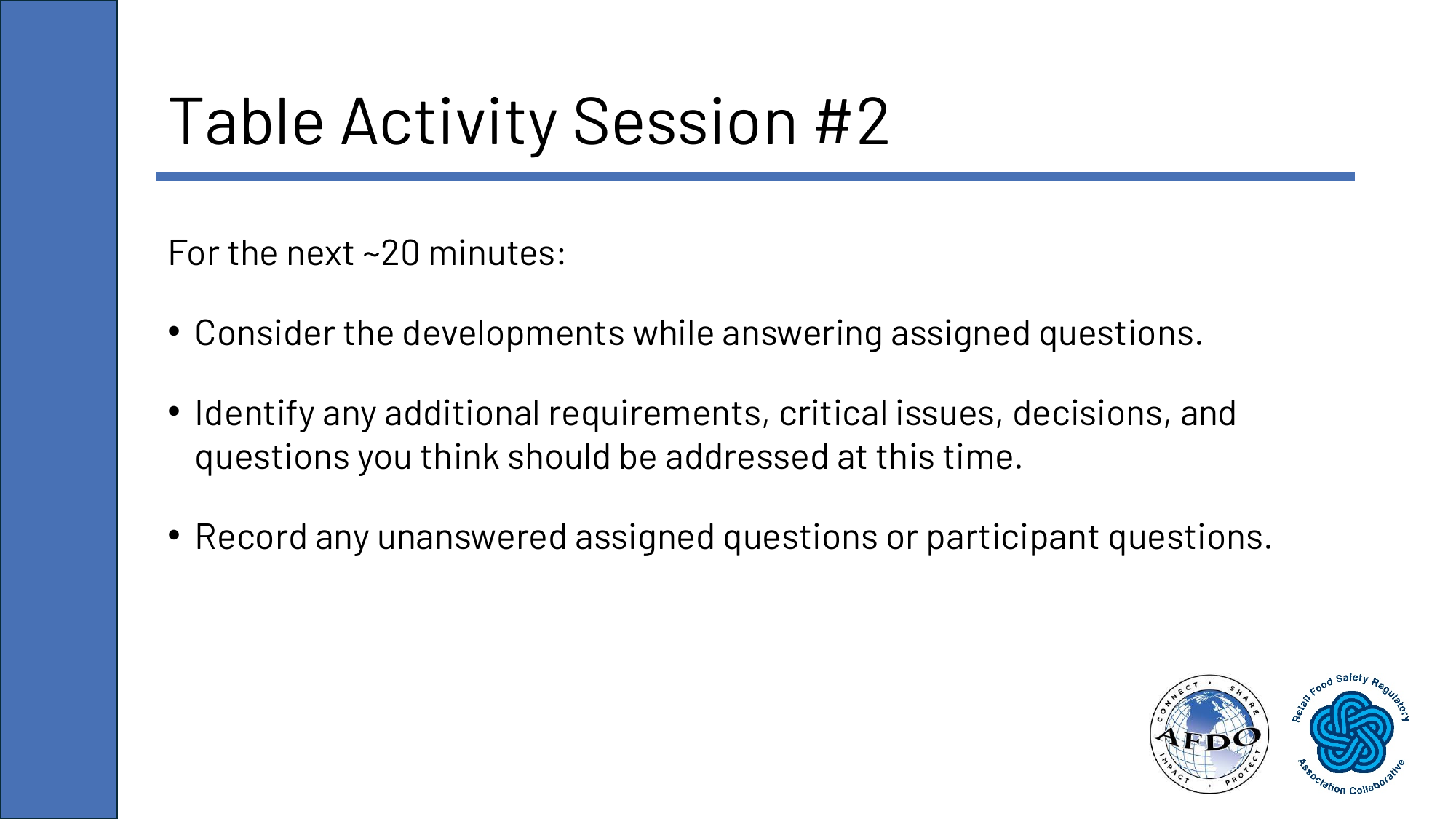

# Table Activity Session #2
For the next ~20 minutes:
Consider the developments while answering assigned questions.
Identify any additional requirements, critical issues, decisions, and questions you think should be addressed at this time.
Record any unanswered assigned questions or participant questions.